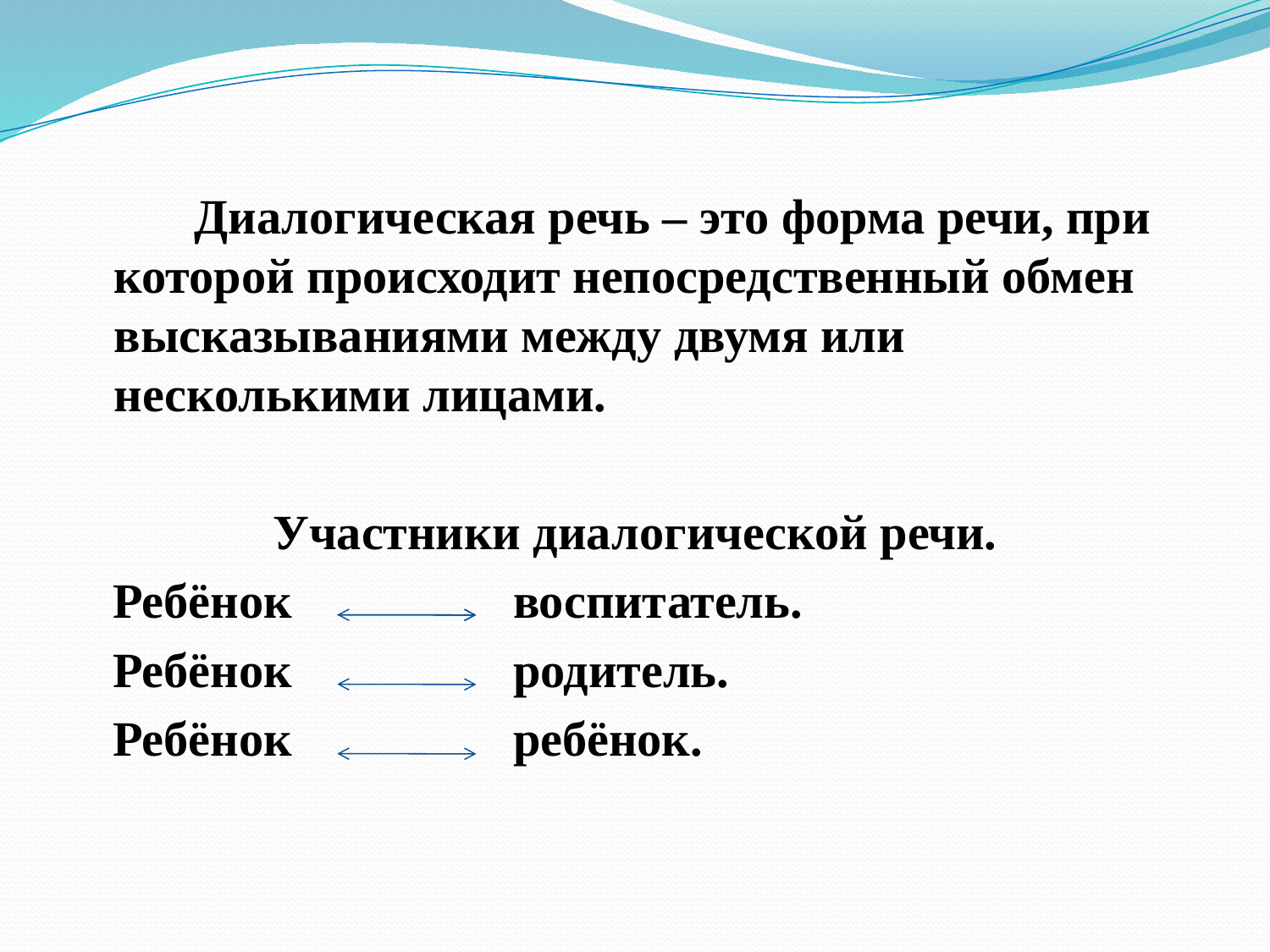

Диалогическая речь – это форма речи, при которой происходит непосредственный обмен высказываниями между двумя или несколькими лицами.

Участники диалогической речи.
   Ребёнок                  воспитатель.
   Ребёнок                  родитель.
   Ребёнок                  ребёнок.